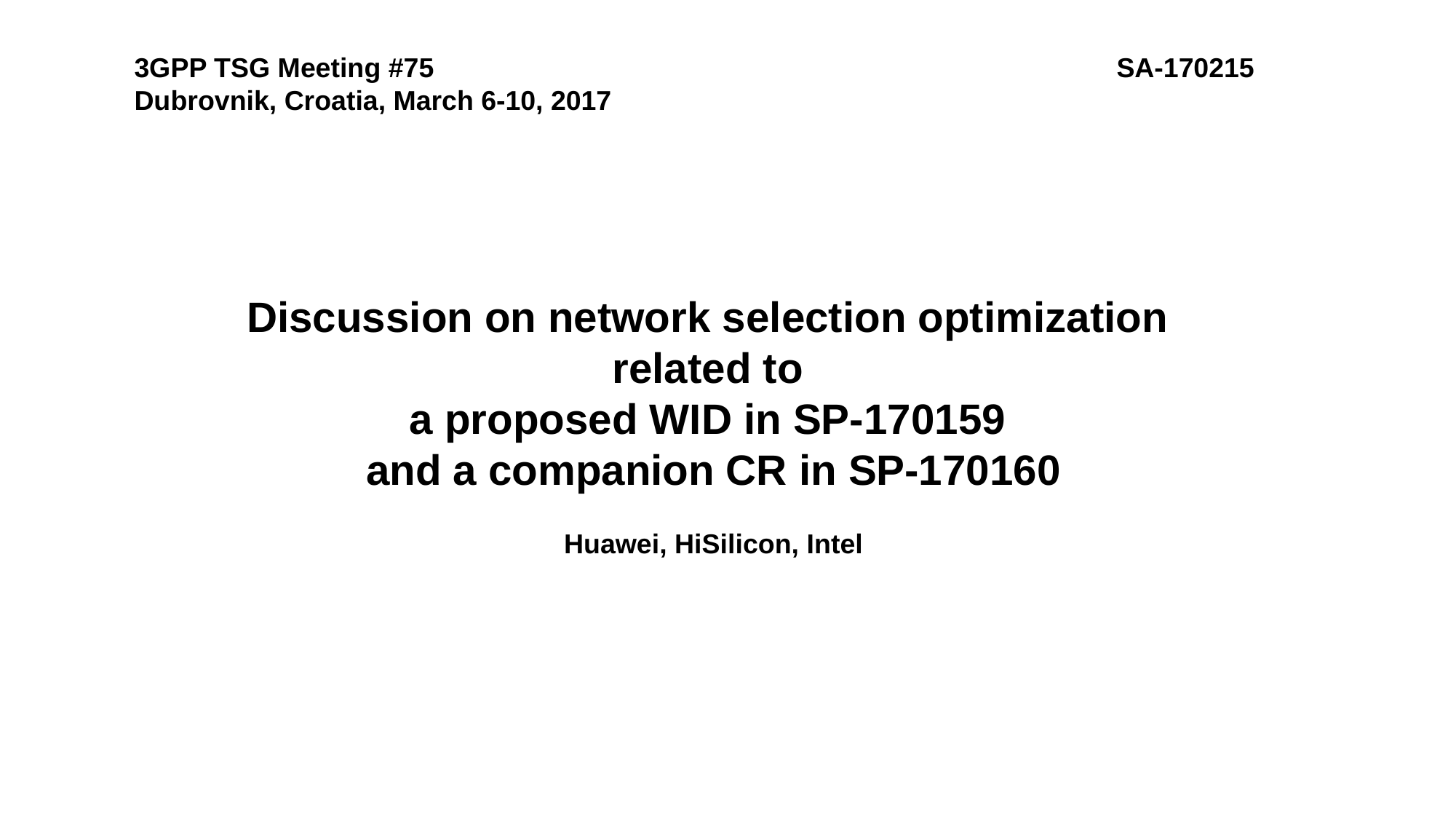

3GPP TSG Meeting #75							SA-170215
Dubrovnik, Croatia, March 6-10, 2017
# Discussion on network selection optimization related to a proposed WID in SP-170159 and a companion CR in SP-170160 Huawei, HiSilicon, Intel